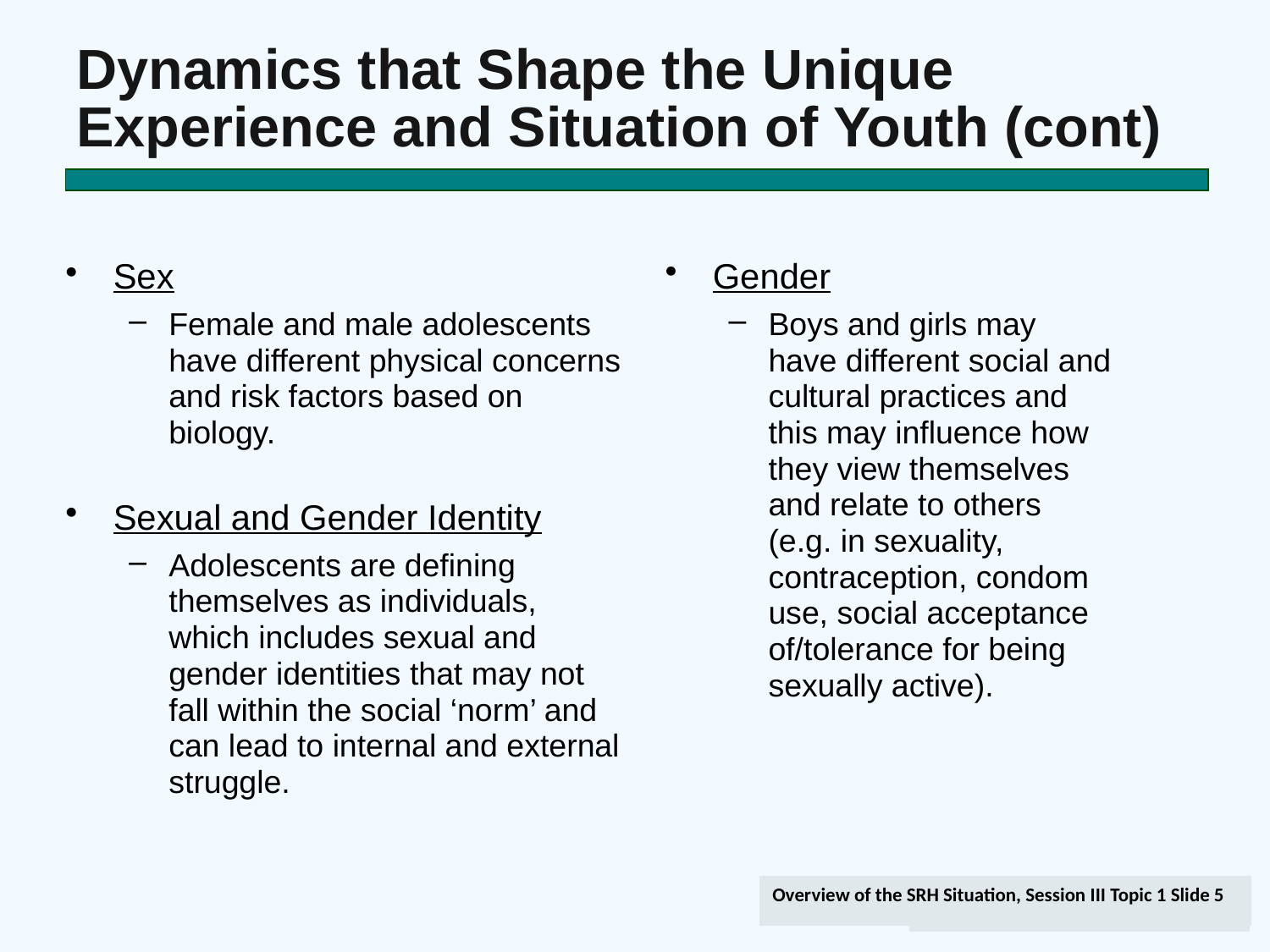

# Dynamics that Shape the Unique Experience and Situation of Youth (cont)
Sex
Female and male adolescents have different physical concerns and risk factors based on biology.
Sexual and Gender Identity
Adolescents are defining themselves as individuals, which includes sexual and gender identities that may not fall within the social ‘norm’ and can lead to internal and external struggle.

Gender
Boys and girls may have different social and cultural practices and this may influence how they view themselves and relate to others (e.g. in sexuality, contraception, condom use, social acceptance of/tolerance for being sexually active).

AYSRH Topic 1, Slide 5

Overview of the SRH Situation, Session III Topic 1 Slide 5